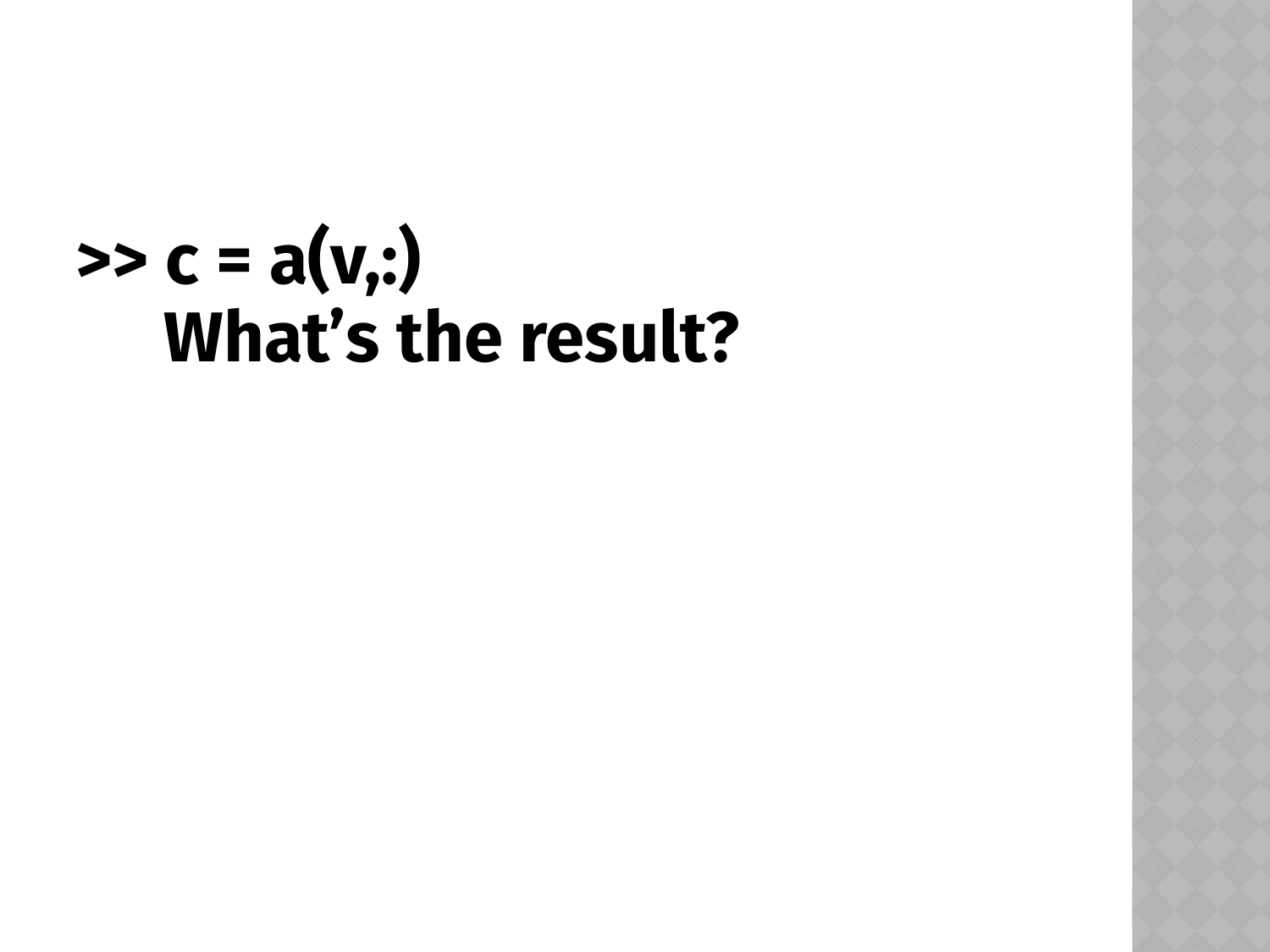

#
>> c = a(v,:)
	   What’s the result?